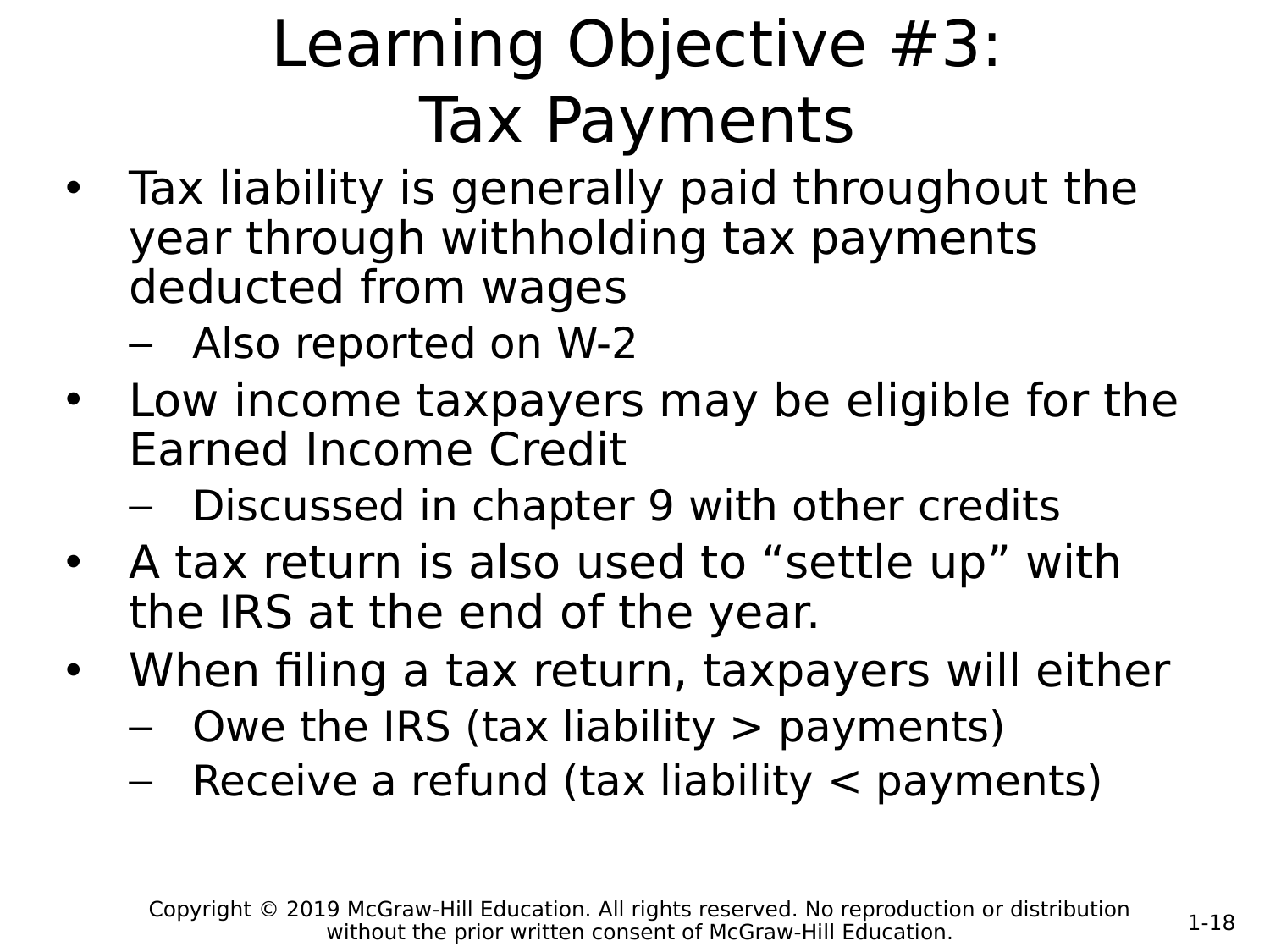

Learning Objective #3:
Tax Payments
Tax liability is generally paid throughout the year through withholding tax payments deducted from wages
Also reported on W-2
Low income taxpayers may be eligible for the Earned Income Credit
Discussed in chapter 9 with other credits
A tax return is also used to “settle up” with the IRS at the end of the year.
When filing a tax return, taxpayers will either
Owe the IRS (tax liability > payments)
Receive a refund (tax liability < payments)